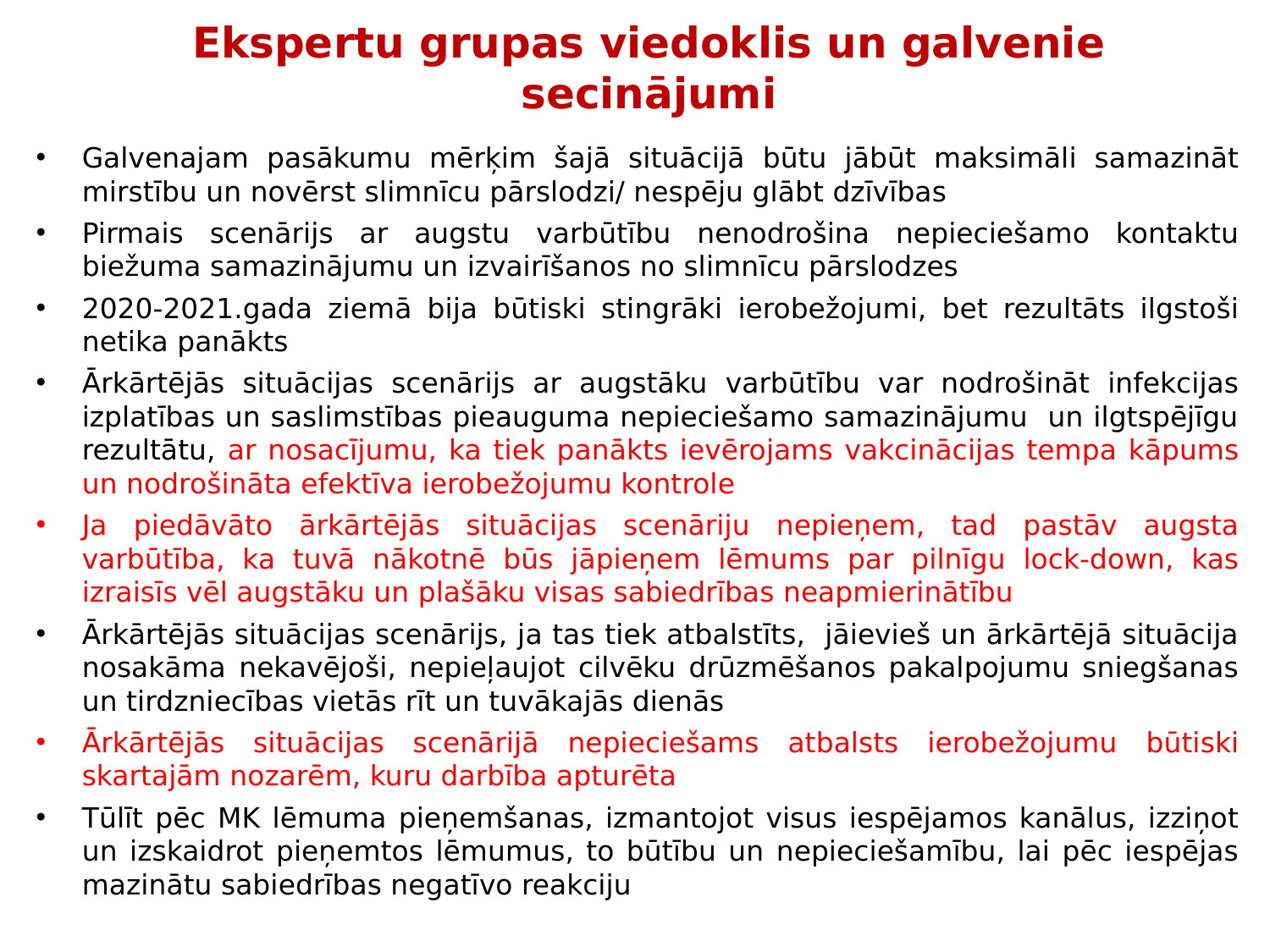

# Ekspertu grupas viedoklis un galvenie secinājumi
Galvenajam pasākumu mērķim šajā situācijā būtu jābūt maksimāli samazināt mirstību un novērst slimnīcu pārslodzi/ nespēju glābt dzīvības
Pirmais scenārijs ar augstu varbūtību nenodrošina nepieciešamo kontaktu biežuma samazinājumu un izvairīšanos no slimnīcu pārslodzes
2020-2021.gada ziemā bija būtiski stingrāki ierobežojumi, bet rezultāts ilgstoši netika panākts
Ārkārtējās situācijas scenārijs ar augstāku varbūtību var nodrošināt infekcijas izplatības un saslimstības pieauguma nepieciešamo samazinājumu  un ilgtspējīgu rezultātu, ar nosacījumu, ka tiek panākts ievērojams vakcinācijas tempa kāpums un nodrošināta efektīva ierobežojumu kontrole
Ja piedāvāto ārkārtējās situācijas scenāriju nepieņem, tad pastāv augsta varbūtība, ka tuvā nākotnē būs jāpieņem lēmums par pilnīgu lock-down, kas izraisīs vēl augstāku un plašāku visas sabiedrības neapmierinātību
Ārkārtējās situācijas scenārijs, ja tas tiek atbalstīts,  jāievieš un ārkārtējā situācija nosakāma nekavējoši, nepieļaujot cilvēku drūzmēšanos pakalpojumu sniegšanas un tirdzniecības vietās rīt un tuvākajās dienās
Ārkārtējās situācijas scenārijā nepieciešams atbalsts ierobežojumu būtiski skartajām nozarēm, kuru darbība apturēta
Tūlīt pēc MK lēmuma pieņemšanas, izmantojot visus iespējamos kanālus, izziņot un izskaidrot pieņemtos lēmumus, to būtību un nepieciešamību, lai pēc iespējas mazinātu sabiedrības negatīvo reakciju